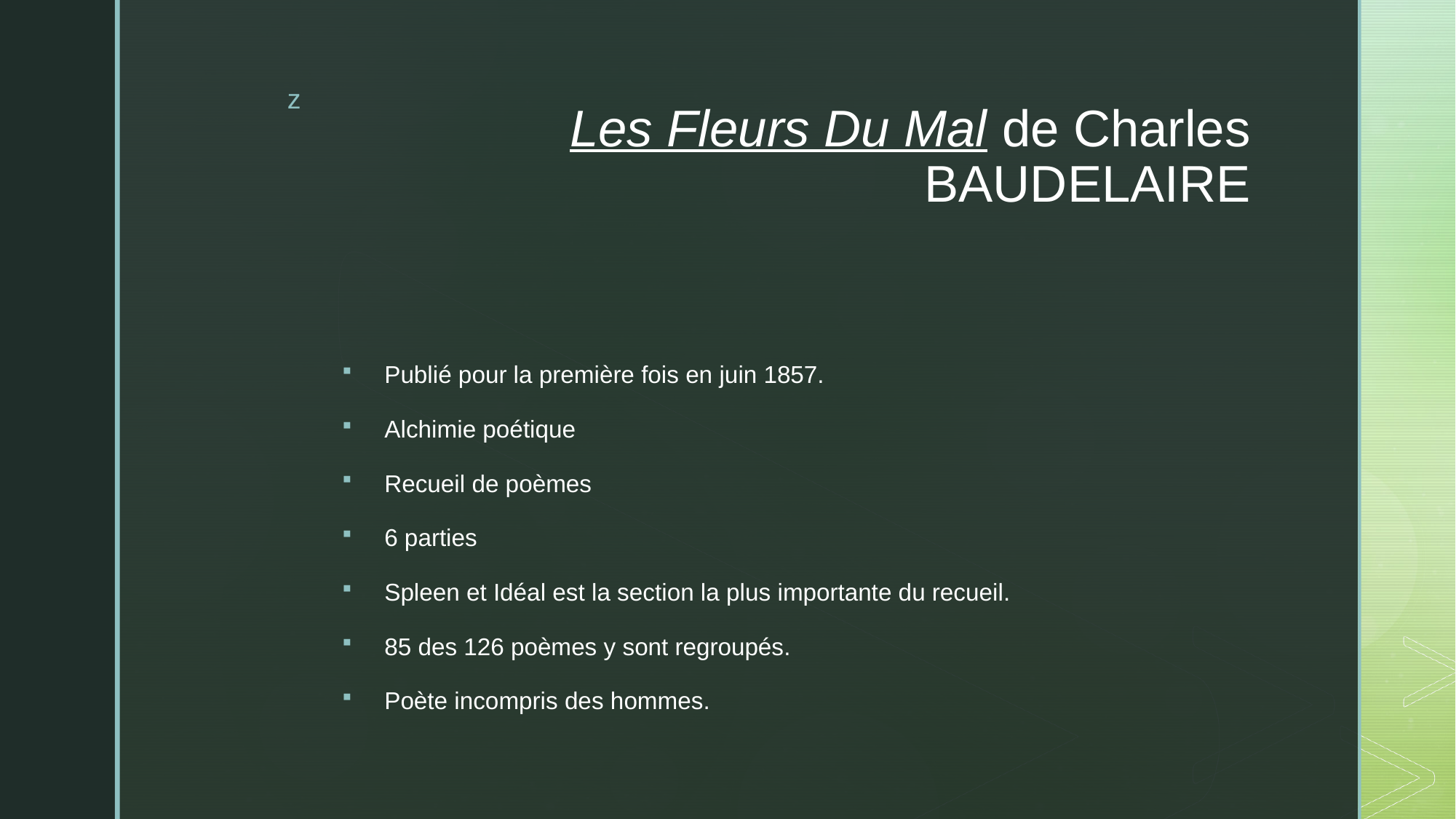

# Les Fleurs Du Mal de Charles BAUDELAIRE

Publié pour la première fois en juin 1857.
Alchimie poétique
Recueil de poèmes
6 parties
Spleen et Idéal est la section la plus importante du recueil.
85 des 126 poèmes y sont regroupés.
Poète incompris des hommes.